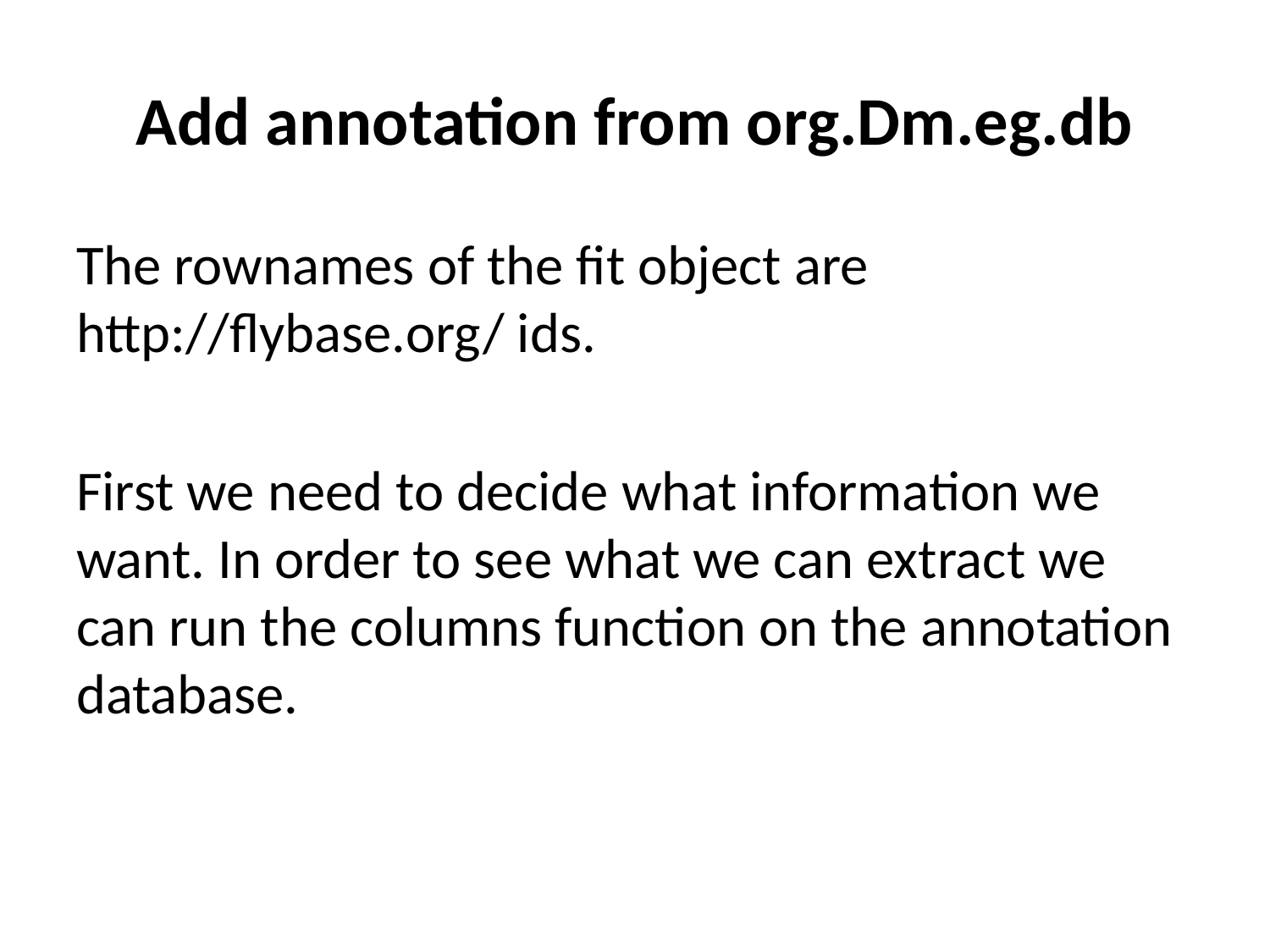

# Add annotation from org.Dm.eg.db
The rownames of the fit object are http://flybase.org/ ids.

First we need to decide what information we want. In order to see what we can extract we can run the columns function on the annotation database.